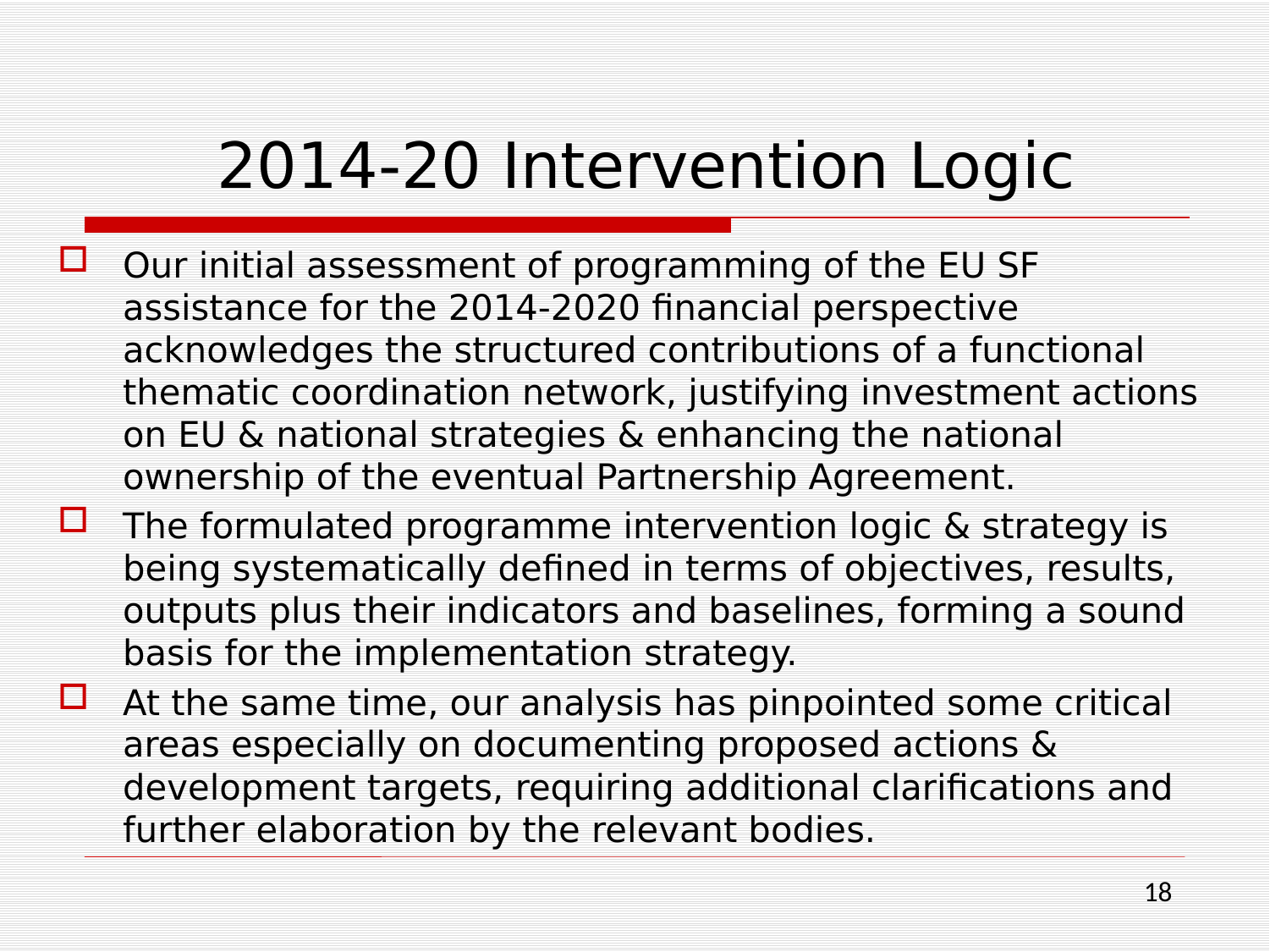

# 2014-20 Intervention Logic
Our initial assessment of programming of the EU SF assistance for the 2014-2020 financial perspective acknowledges the structured contributions of a functional thematic coordination network, justifying investment actions on EU & national strategies & enhancing the national ownership of the eventual Partnership Agreement.
The formulated programme intervention logic & strategy is being systematically defined in terms of objectives, results, outputs plus their indicators and baselines, forming a sound basis for the implementation strategy.
At the same time, our analysis has pinpointed some critical areas especially on documenting proposed actions & development targets, requiring additional clarifications and further elaboration by the relevant bodies.
18